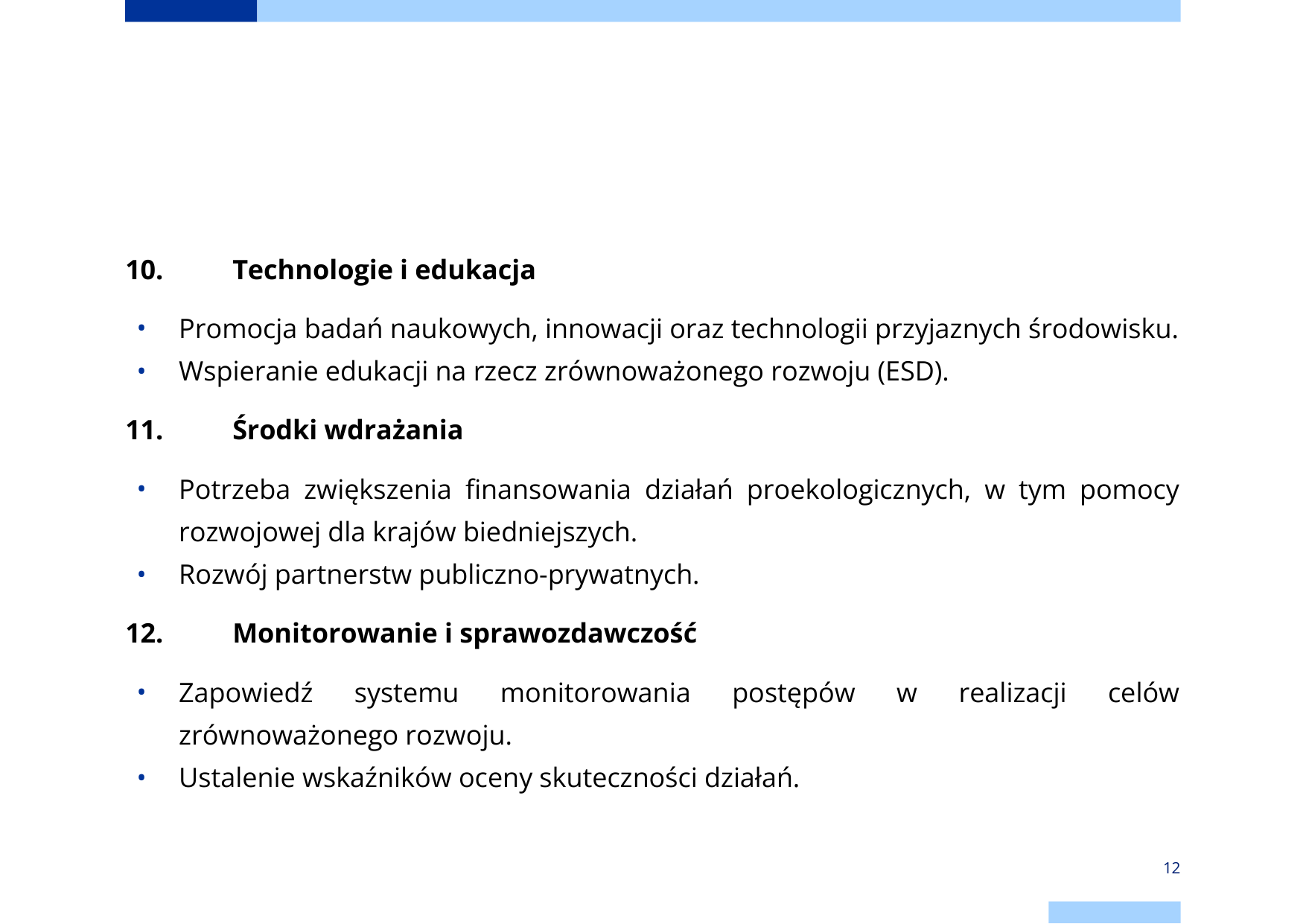

#
10.	Technologie i edukacja
Promocja badań naukowych, innowacji oraz technologii przyjaznych środowisku.
Wspieranie edukacji na rzecz zrównoważonego rozwoju (ESD).
11.	Środki wdrażania
Potrzeba zwiększenia finansowania działań proekologicznych, w tym pomocy rozwojowej dla krajów biedniejszych.
Rozwój partnerstw publiczno-prywatnych.
12.	Monitorowanie i sprawozdawczość
Zapowiedź systemu monitorowania postępów w realizacji celów zrównoważonego rozwoju.
Ustalenie wskaźników oceny skuteczności działań.
12